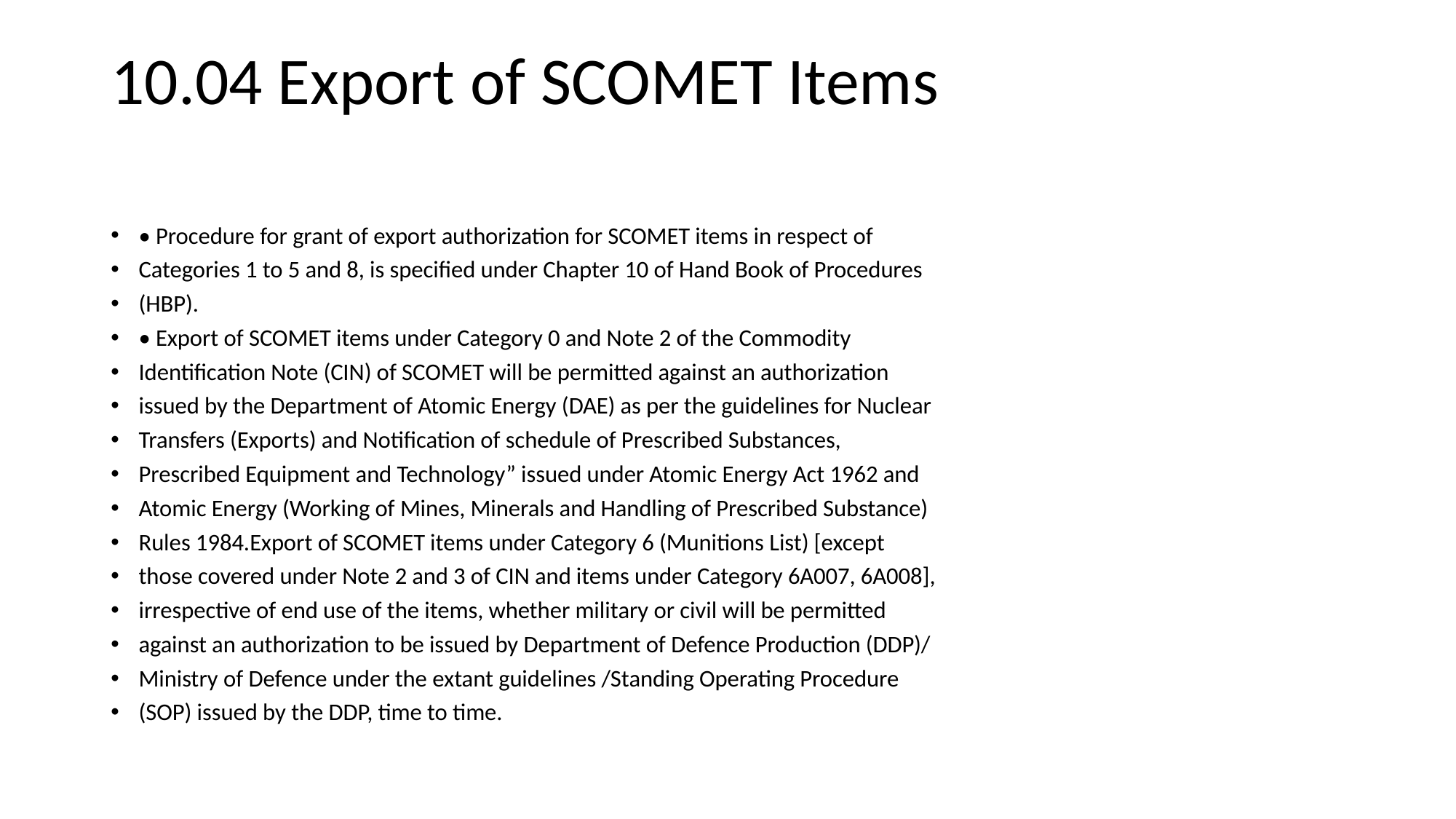

# 10.04 Export of SCOMET Items
• Procedure for grant of export authorization for SCOMET items in respect of
Categories 1 to 5 and 8, is specified under Chapter 10 of Hand Book of Procedures
(HBP).
• Export of SCOMET items under Category 0 and Note 2 of the Commodity
Identification Note (CIN) of SCOMET will be permitted against an authorization
issued by the Department of Atomic Energy (DAE) as per the guidelines for Nuclear
Transfers (Exports) and Notification of schedule of Prescribed Substances,
Prescribed Equipment and Technology” issued under Atomic Energy Act 1962 and
Atomic Energy (Working of Mines, Minerals and Handling of Prescribed Substance)
Rules 1984.Export of SCOMET items under Category 6 (Munitions List) [except
those covered under Note 2 and 3 of CIN and items under Category 6A007, 6A008],
irrespective of end use of the items, whether military or civil will be permitted
against an authorization to be issued by Department of Defence Production (DDP)/
Ministry of Defence under the extant guidelines /Standing Operating Procedure
(SOP) issued by the DDP, time to time.